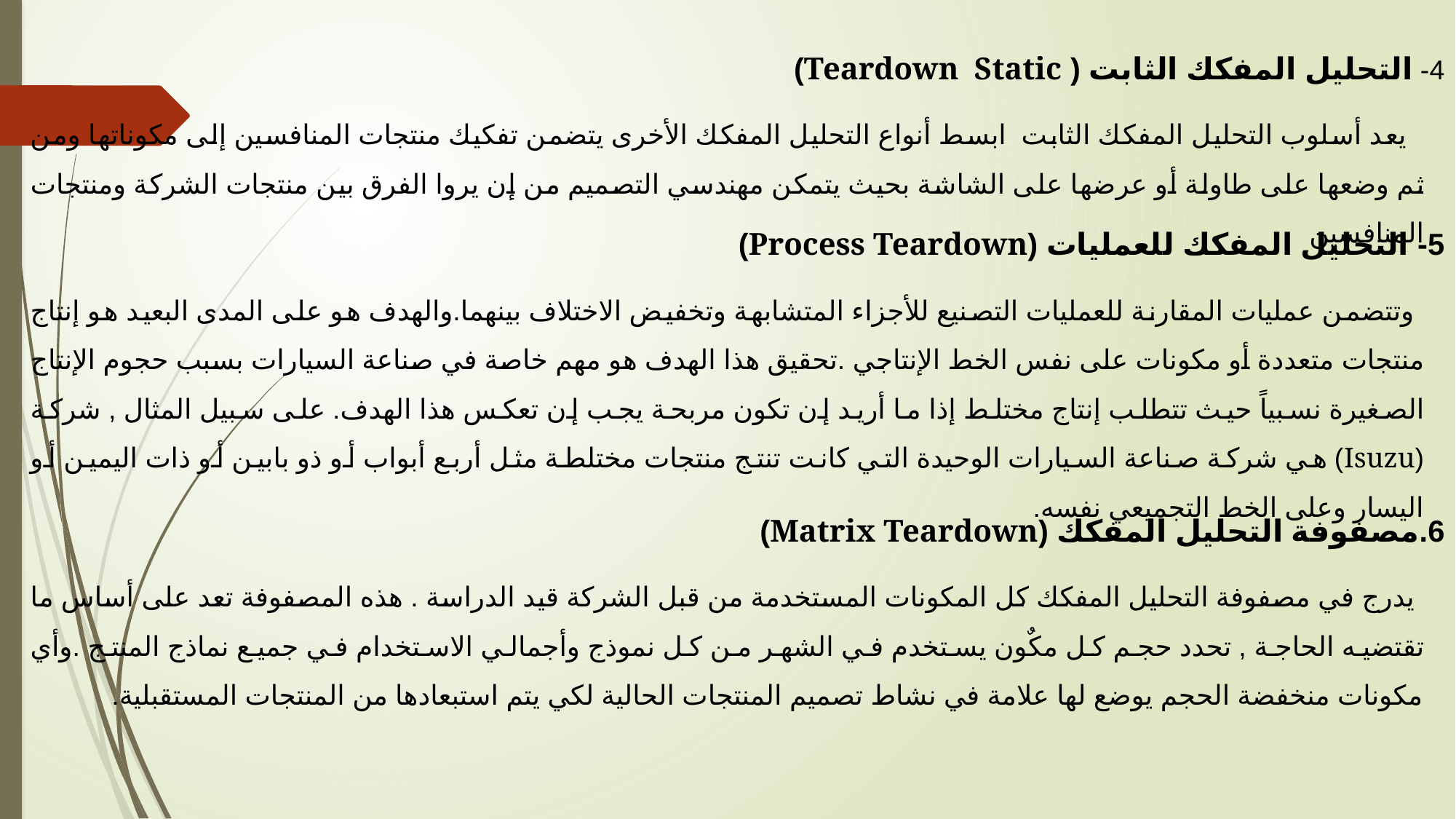

4- التحليل المفكك الثابت ( Teardown  Static)
     يعد أسلوب التحليل المفكك الثابت  ابسط أنواع التحليل المفكك الأخرى يتضمن تفكيك منتجات المنافسين إلى مكوناتها ومن ثم وضعها على طاولة أو عرضها على الشاشة بحيث يتمكن مهندسي التصميم من إن يروا الفرق بين منتجات الشركة ومنتجات المنافسين
5- التحليل المفكك للعمليات (Process Teardown)
    وتتضمن عمليات المقارنة للعمليات التصنيع للأجزاء المتشابهة وتخفيض الاختلاف بينهما.والهدف هو على المدى البعيد هو إنتاج منتجات متعددة أو مكونات على نفس الخط الإنتاجي .تحقيق هذا الهدف هو مهم خاصة في صناعة السيارات بسبب حجوم الإنتاج الصغيرة نسبياً حيث تتطلب إنتاج مختلط إذا ما أريد إن تكون مربحة يجب إن تعكس هذا الهدف. على سبيل المثال , شركة (Isuzu) هي شركة صناعة السيارات الوحيدة التي كانت تنتج منتجات مختلطة مثل أربع أبواب أو ذو بابين أو ذات اليمين أو اليسار وعلى الخط التجميعي نفسه.

مصفوفة التحليل المفكك (Matrix Teardown)
     يدرج في مصفوفة التحليل المفكك كل المكونات المستخدمة من قبل الشركة قيد الدراسة . هذه المصفوفة تعد على أساس ما تقتضيه الحاجة , تحدد حجم كل مكٌون يستخدم في الشهر من كل نموذج وأجمالي الاستخدام في جميع نماذج المنتج .وأي مكونات منخفضة الحجم يوضع لها علامة في نشاط تصميم المنتجات الحالية لكي يتم استبعادها من المنتجات المستقبلية.